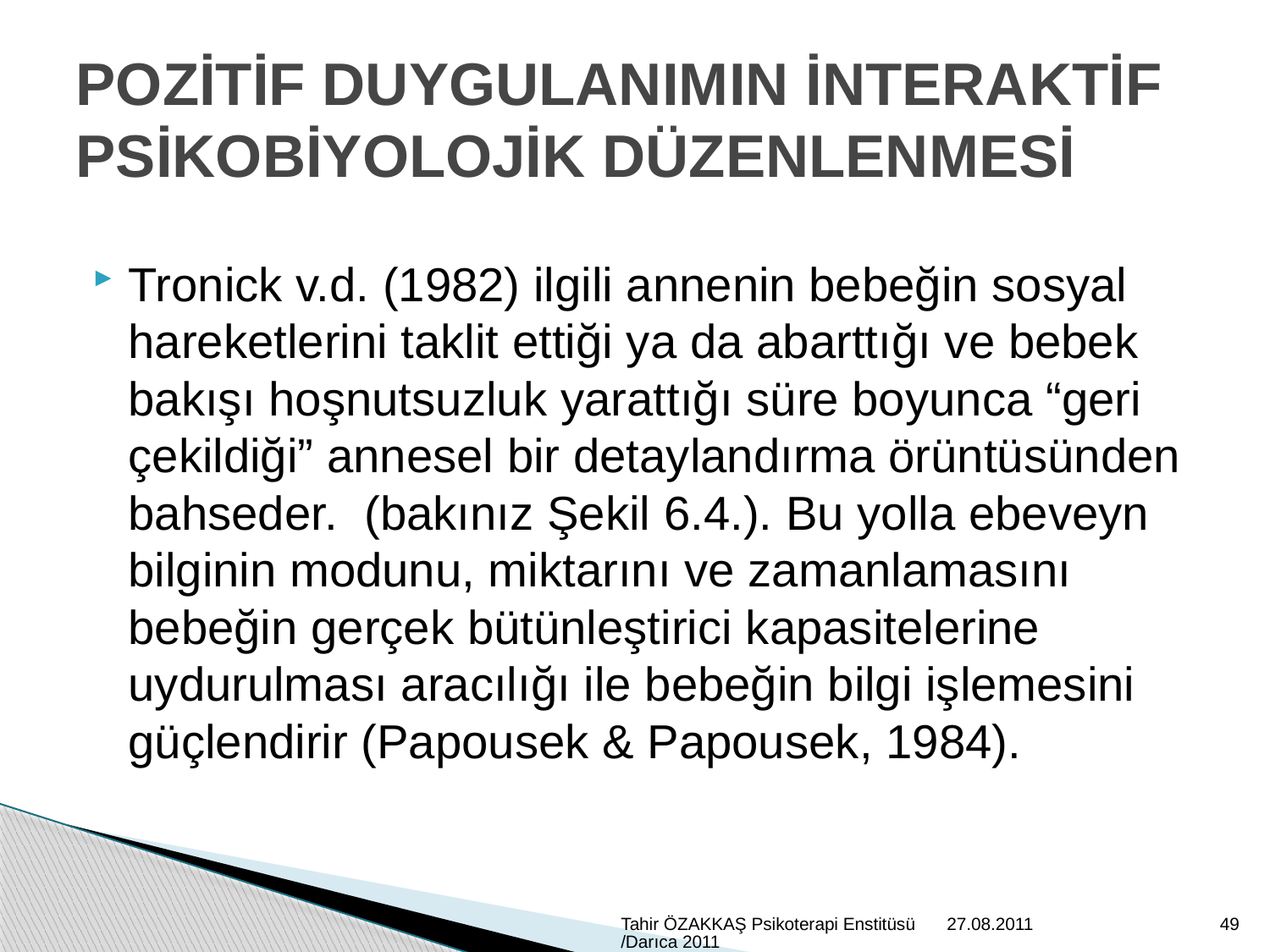

# POZİTİF DUYGULANIMIN İNTERAKTİF PSİKOBİYOLOJİK DÜZENLENMESİ
Tronick v.d. (1982) ilgili annenin bebeğin sosyal hareketlerini taklit ettiği ya da abarttığı ve bebek bakışı hoşnutsuzluk yarattığı süre boyunca “geri çekildiği” annesel bir detaylandırma örüntüsünden bahseder.  (bakınız Şekil 6.4.). Bu yolla ebeveyn bilginin modunu, miktarını ve zamanlamasını bebeğin gerçek bütünleştirici kapasitelerine uydurulması aracılığı ile bebeğin bilgi işlemesini güçlendirir (Papousek & Papousek, 1984).
Tahir ÖZAKKAŞ Psikoterapi Enstitüsü /Darıca 2011
27.08.2011
49